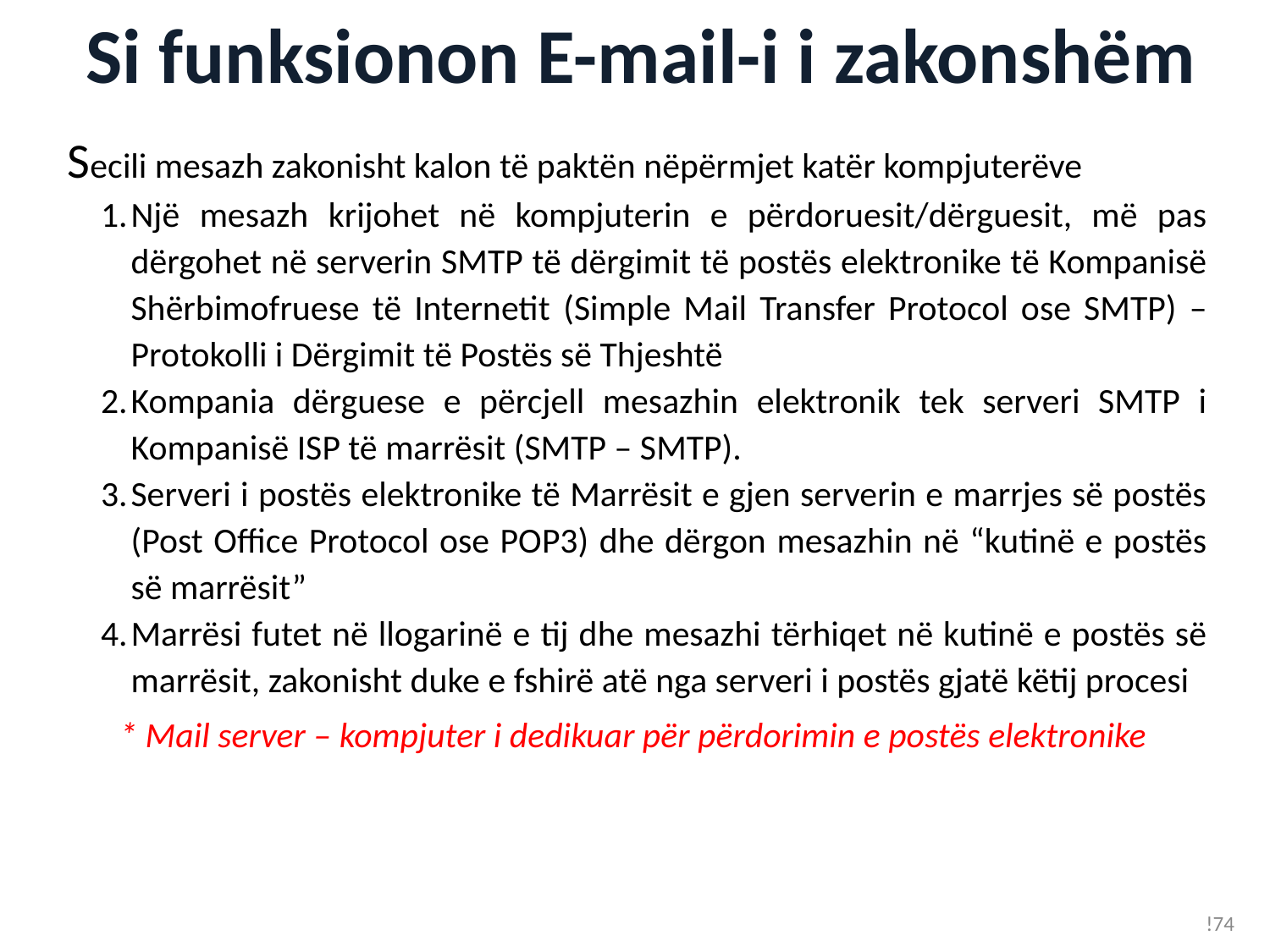

# Si funksionon E-mail-i i zakonshëm
Secili mesazh zakonisht kalon të paktën nëpërmjet katër kompjuterëve
Një mesazh krijohet në kompjuterin e përdoruesit/dërguesit, më pas dërgohet në serverin SMTP të dërgimit të postës elektronike të Kompanisë Shërbimofruese të Internetit (Simple Mail Transfer Protocol ose SMTP) – Protokolli i Dërgimit të Postës së Thjeshtë
Kompania dërguese e përcjell mesazhin elektronik tek serveri SMTP i Kompanisë ISP të marrësit (SMTP – SMTP).
Serveri i postës elektronike të Marrësit e gjen serverin e marrjes së postës (Post Office Protocol ose POP3) dhe dërgon mesazhin në “kutinë e postës së marrësit”
Marrësi futet në llogarinë e tij dhe mesazhi tërhiqet në kutinë e postës së marrësit, zakonisht duke e fshirë atë nga serveri i postës gjatë këtij procesi
* Mail server – kompjuter i dedikuar për përdorimin e postës elektronike
!74